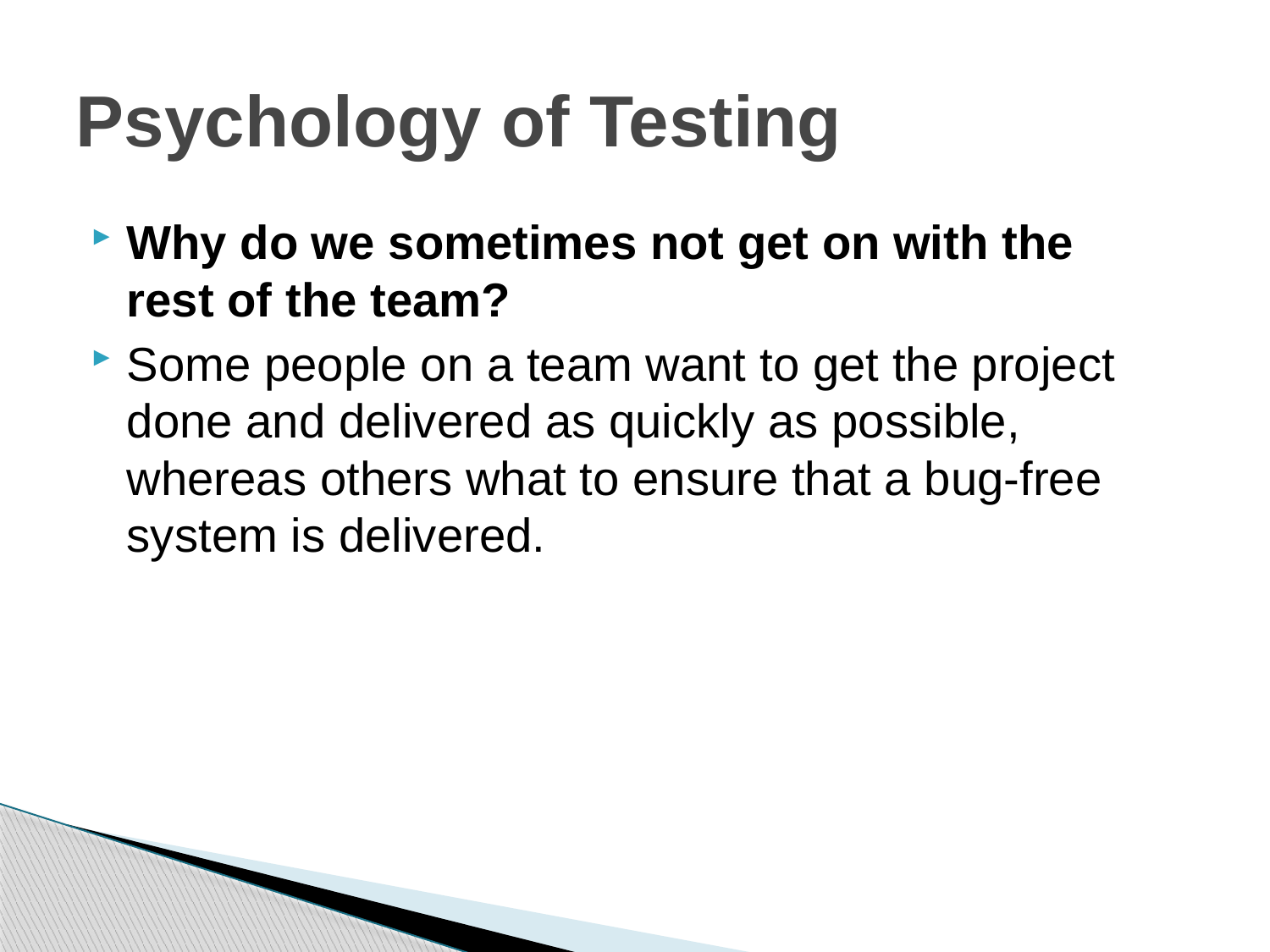

# Psychology of Testing
Why do we sometimes not get on with the rest of the team?
Some people on a team want to get the project done and delivered as quickly as possible, whereas others what to ensure that a bug-free system is delivered.